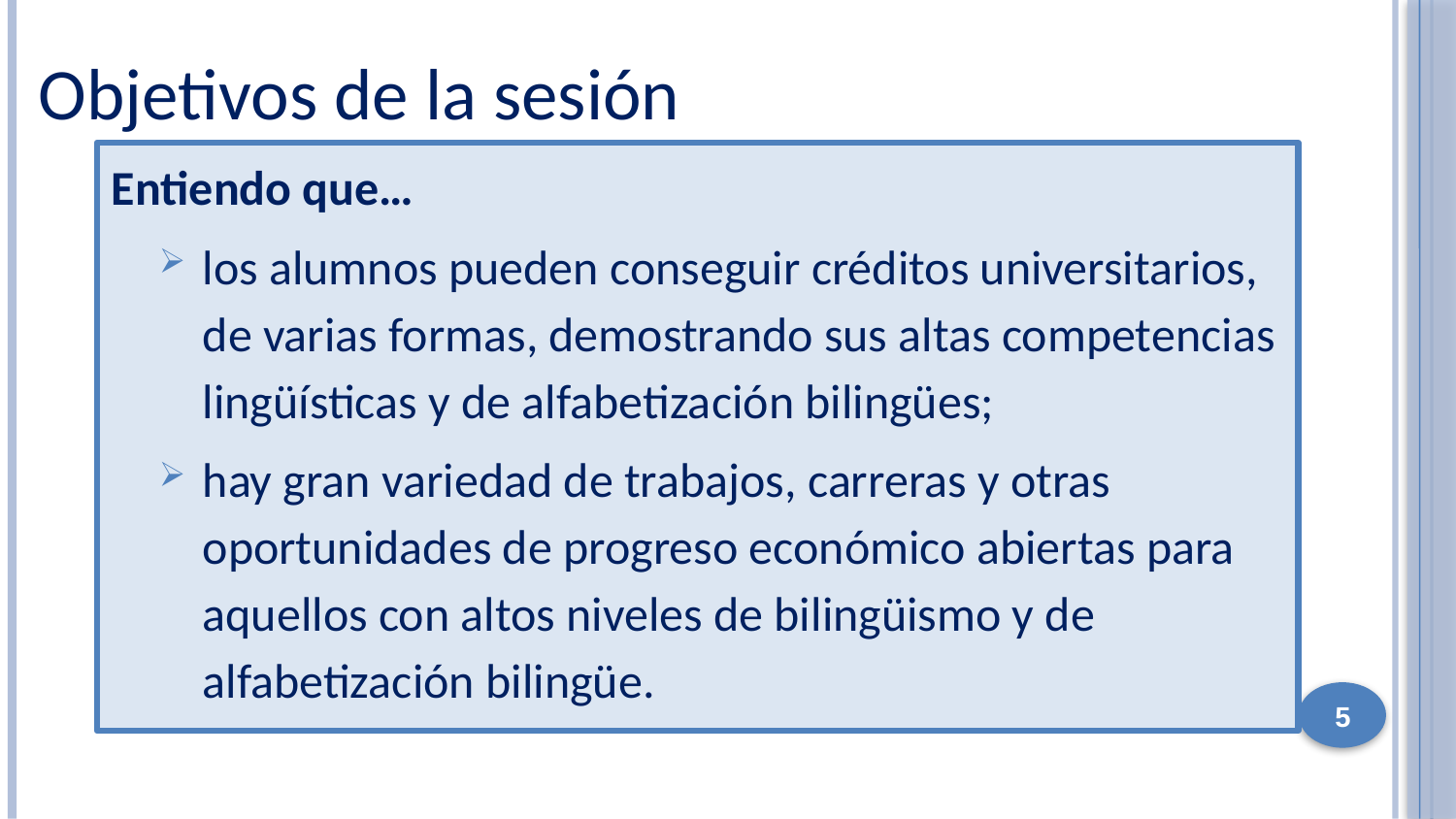

Objetivos de la sesión
Entiendo que…
los alumnos pueden conseguir créditos universitarios, de varias formas, demostrando sus altas competencias lingüísticas y de alfabetización bilingües;
hay gran variedad de trabajos, carreras y otras oportunidades de progreso económico abiertas para aquellos con altos niveles de bilingüismo y de alfabetización bilingüe.

5